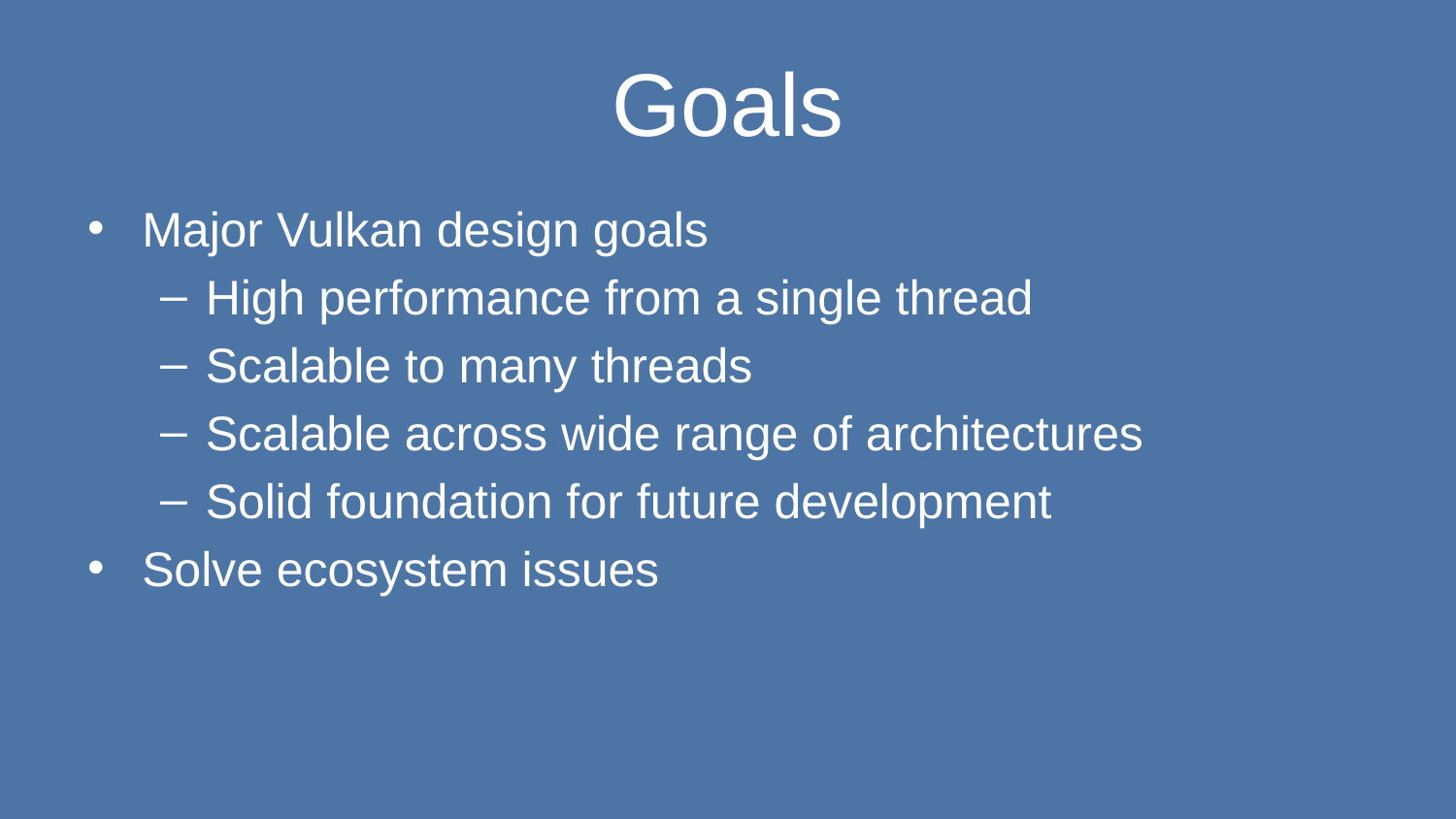

# Goals
Major Vulkan design goals
High performance from a single thread
Scalable to many threads
Scalable across wide range of architectures
Solid foundation for future development
Solve ecosystem issues